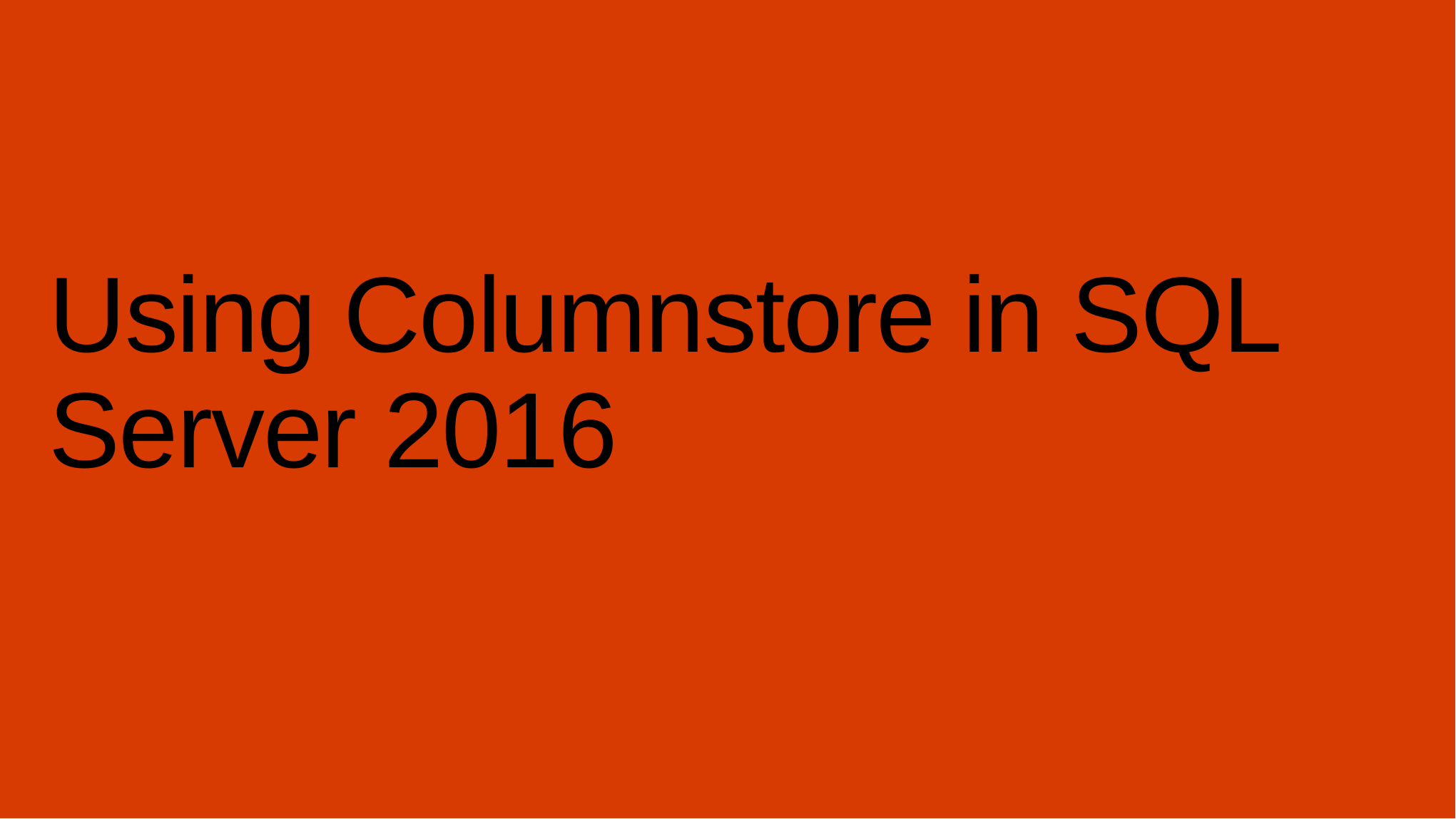

# Using Columnstore in SQL Server 2016